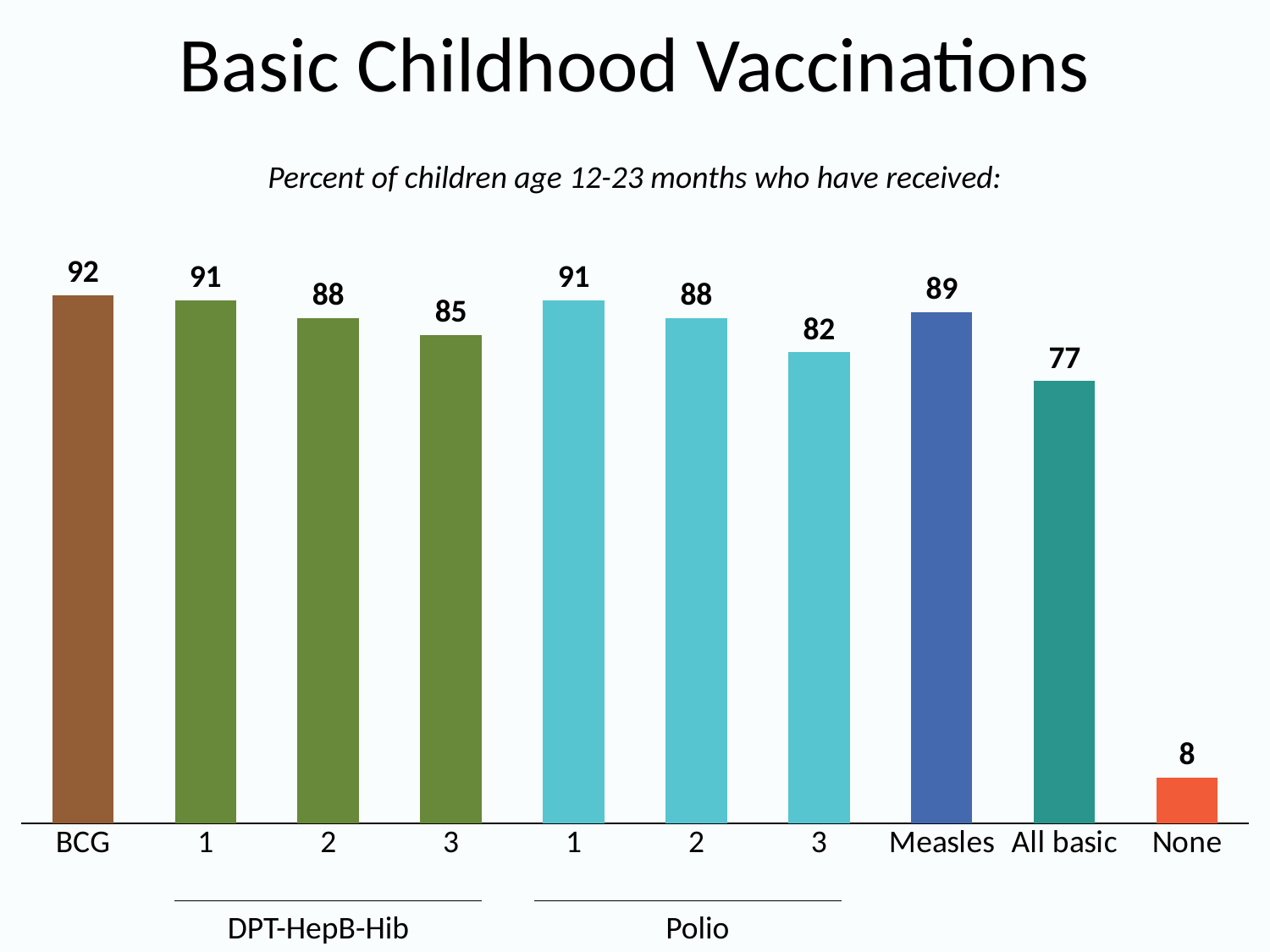

# Basic Childhood Vaccinations
Percent of children age 12-23 months who have received:

### Chart

| Category | Series 1 |
|---|---|
| BCG | 92.0 |
| 1 | 91.0 |
| 2 | 88.0 |
| 3 | 85.0 |
| 1 | 91.0 |
| 2 | 88.0 |
| 3 | 82.0 |
| Measles | 89.0 |
| All basic | 77.0 |
| None | 8.0 |
Polio
DPT-HepB-Hib